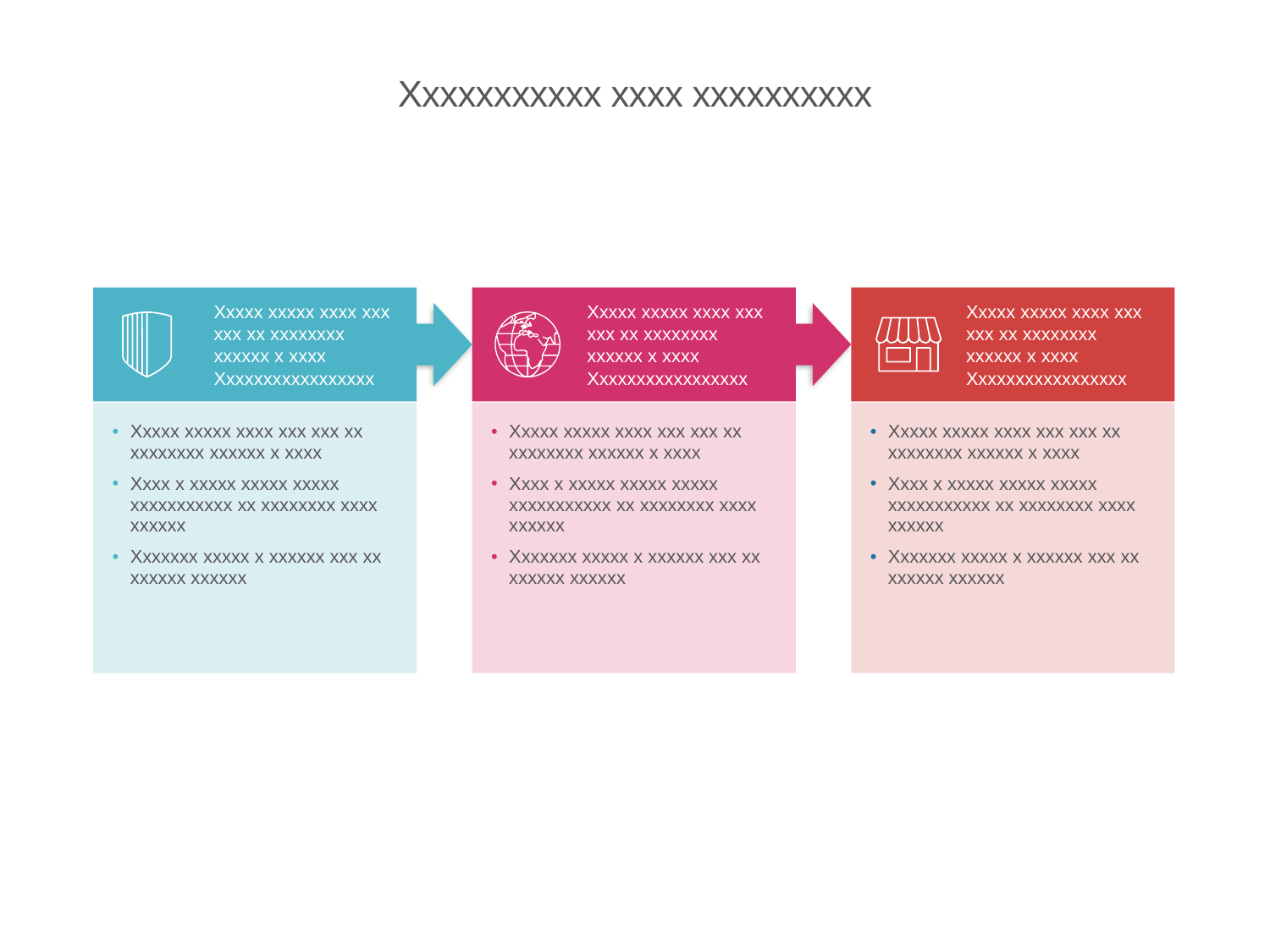

# Xxxxxxxxxxx xxxx xxxxxxxxxx
Xxxxx xxxxx xxxx xxx xxx xx xxxxxxxx xxxxxx x xxxx Xxxxxxxxxxxxxxxxx
Xxxxx xxxxx xxxx xxx xxx xx xxxxxxxx xxxxxx x xxxx Xxxxxxxxxxxxxxxxx
Xxxxx xxxxx xxxx xxx xxx xx xxxxxxxx xxxxxx x xxxx Xxxxxxxxxxxxxxxxx

Xxxxx xxxxx xxxx xxx xxx xx xxxxxxxx xxxxxx x xxxx
Xxxx x xxxxx xxxxx xxxxx xxxxxxxxxxx xx xxxxxxxx xxxx xxxxxx
Xxxxxxx xxxxx x xxxxxx xxx xx xxxxxx xxxxxx
Xxxxx xxxxx xxxx xxx xxx xx xxxxxxxx xxxxxx x xxxx
Xxxx x xxxxx xxxxx xxxxx xxxxxxxxxxx xx xxxxxxxx xxxx xxxxxx
Xxxxxxx xxxxx x xxxxxx xxx xx xxxxxx xxxxxx
Xxxxx xxxxx xxxx xxx xxx xx xxxxxxxx xxxxxx x xxxx
Xxxx x xxxxx xxxxx xxxxx xxxxxxxxxxx xx xxxxxxxx xxxx xxxxxx
Xxxxxxx xxxxx x xxxxxx xxx xx xxxxxx xxxxxx